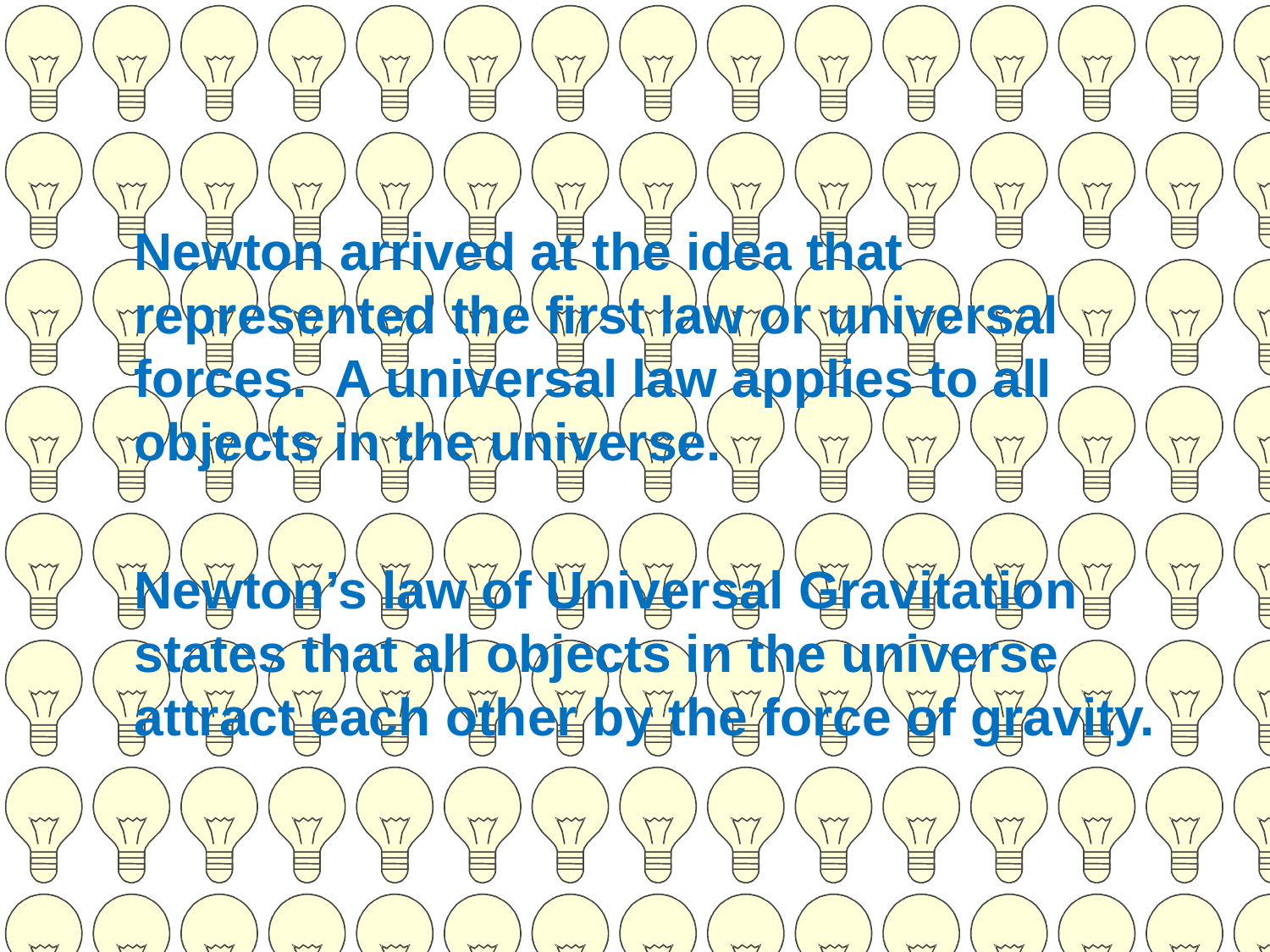

Newton arrived at the idea that represented the first law or universal forces.  A universal law applies to all objects in the universe.

	Newton’s law of Universal Gravitation states that all objects in the universe attract each other by the force of gravity.